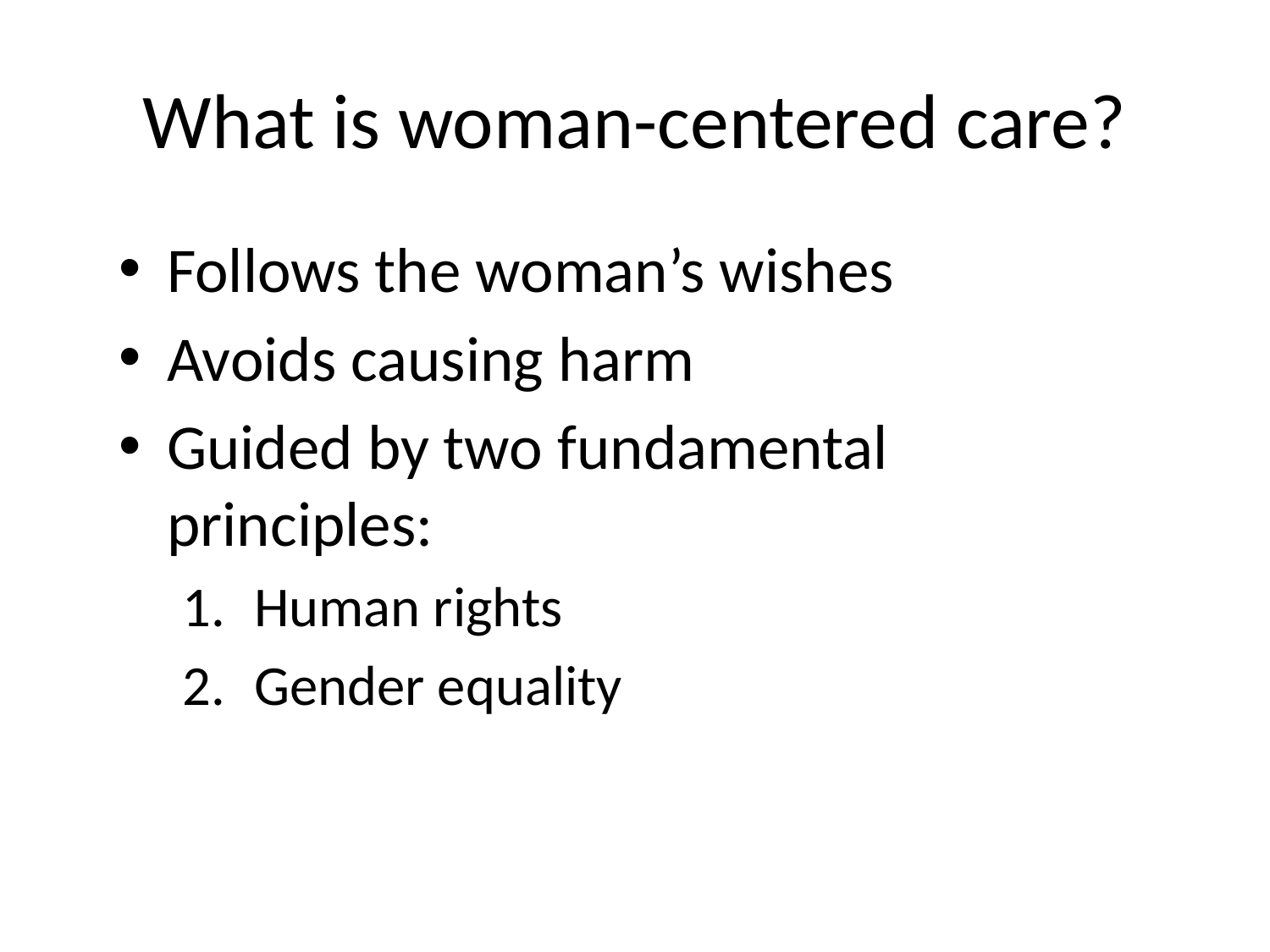

# What is woman-centered care?
Follows the woman’s wishes
Avoids causing harm
Guided by two fundamental principles:
Human rights
Gender equality